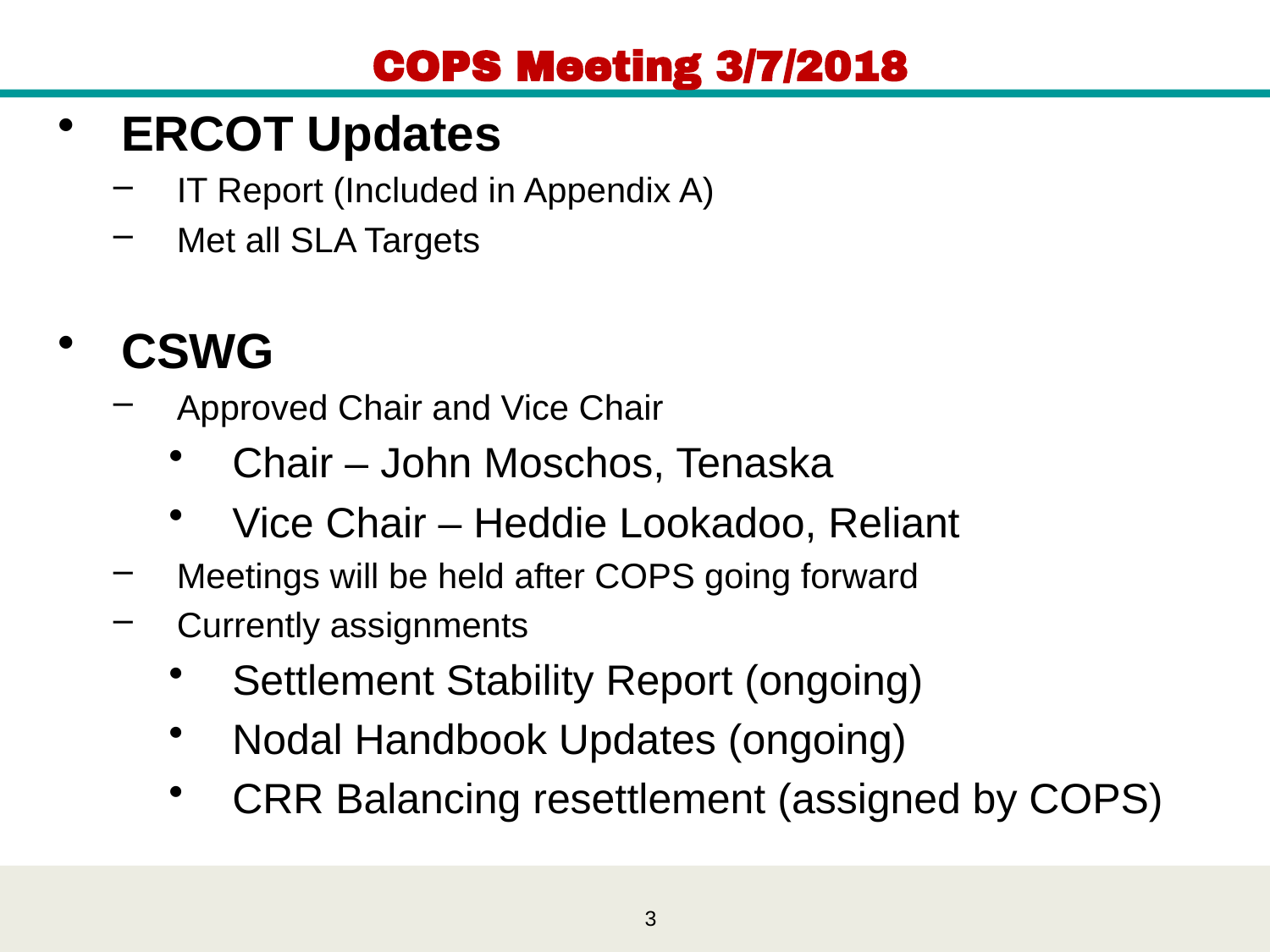

# COPS Meeting 3/7/2018
ERCOT Updates
IT Report (Included in Appendix A)
Met all SLA Targets

CSWG
Approved Chair and Vice Chair
Chair – John Moschos, Tenaska
Vice Chair – Heddie Lookadoo, Reliant
Meetings will be held after COPS going forward
Currently assignments
Settlement Stability Report (ongoing)
Nodal Handbook Updates (ongoing)
CRR Balancing resettlement (assigned by COPS)